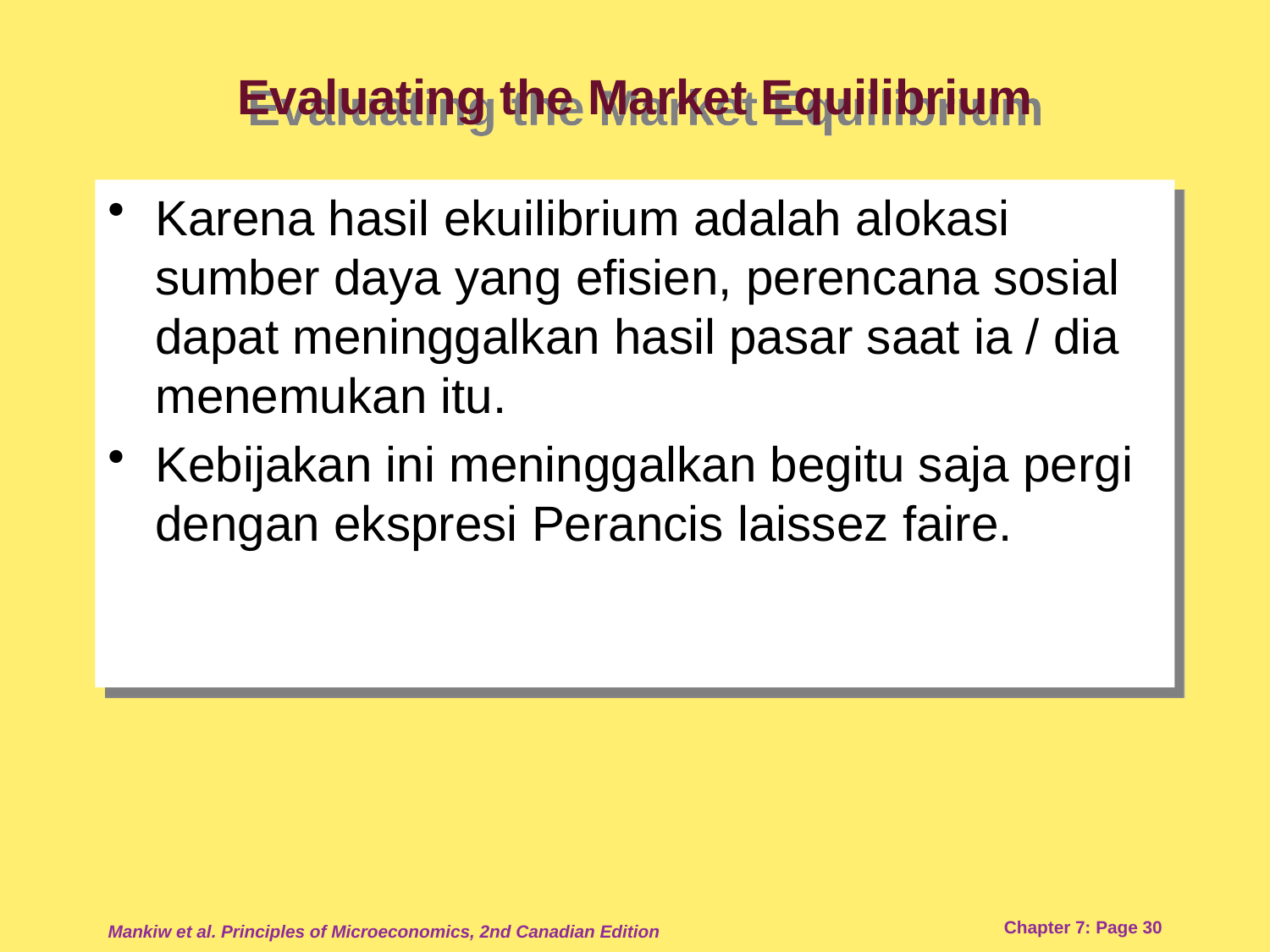

# Evaluating the Market Equilibrium
Karena hasil ekuilibrium adalah alokasi sumber daya yang efisien, perencana sosial dapat meninggalkan hasil pasar saat ia / dia menemukan itu.
Kebijakan ini meninggalkan begitu saja pergi dengan ekspresi Perancis laissez faire.
Mankiw et al. Principles of Microeconomics, 2nd Canadian Edition
Chapter 7: Page 30